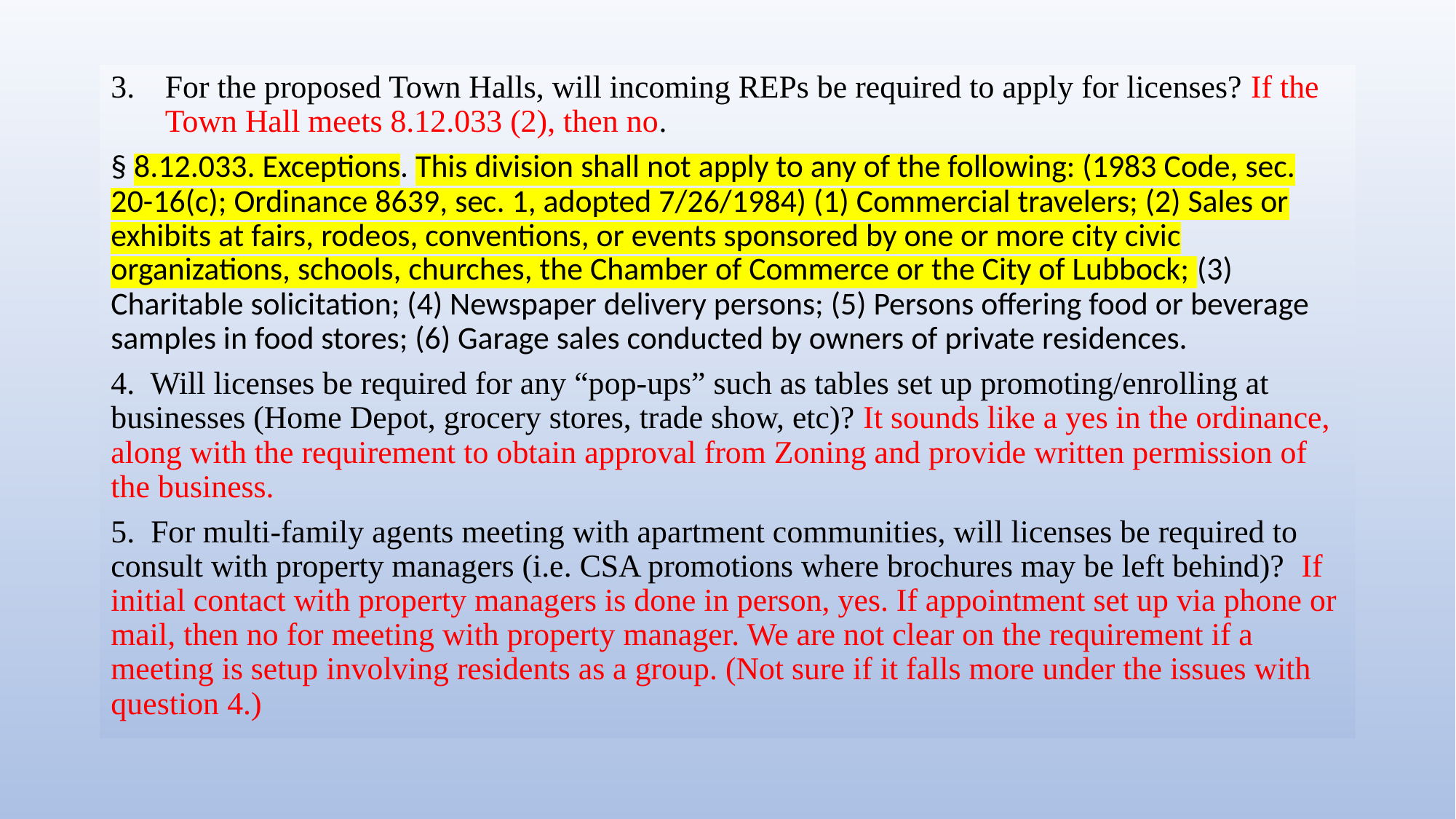

For the proposed Town Halls, will incoming REPs be required to apply for licenses? If the Town Hall meets 8.12.033 (2), then no.
§ 8.12.033. Exceptions. This division shall not apply to any of the following: (1983 Code, sec. 20-16(c); Ordinance 8639, sec. 1, adopted 7/26/1984) (1) Commercial travelers; (2) Sales or exhibits at fairs, rodeos, conventions, or events sponsored by one or more city civic organizations, schools, churches, the Chamber of Commerce or the City of Lubbock; (3) Charitable solicitation; (4) Newspaper delivery persons; (5) Persons offering food or beverage samples in food stores; (6) Garage sales conducted by owners of private residences.
4.  Will licenses be required for any “pop-ups” such as tables set up promoting/enrolling at businesses (Home Depot, grocery stores, trade show, etc)? It sounds like a yes in the ordinance, along with the requirement to obtain approval from Zoning and provide written permission of the business.
5.  For multi-family agents meeting with apartment communities, will licenses be required to consult with property managers (i.e. CSA promotions where brochures may be left behind)?  If initial contact with property managers is done in person, yes. If appointment set up via phone or mail, then no for meeting with property manager. We are not clear on the requirement if a meeting is setup involving residents as a group. (Not sure if it falls more under the issues with question 4.)